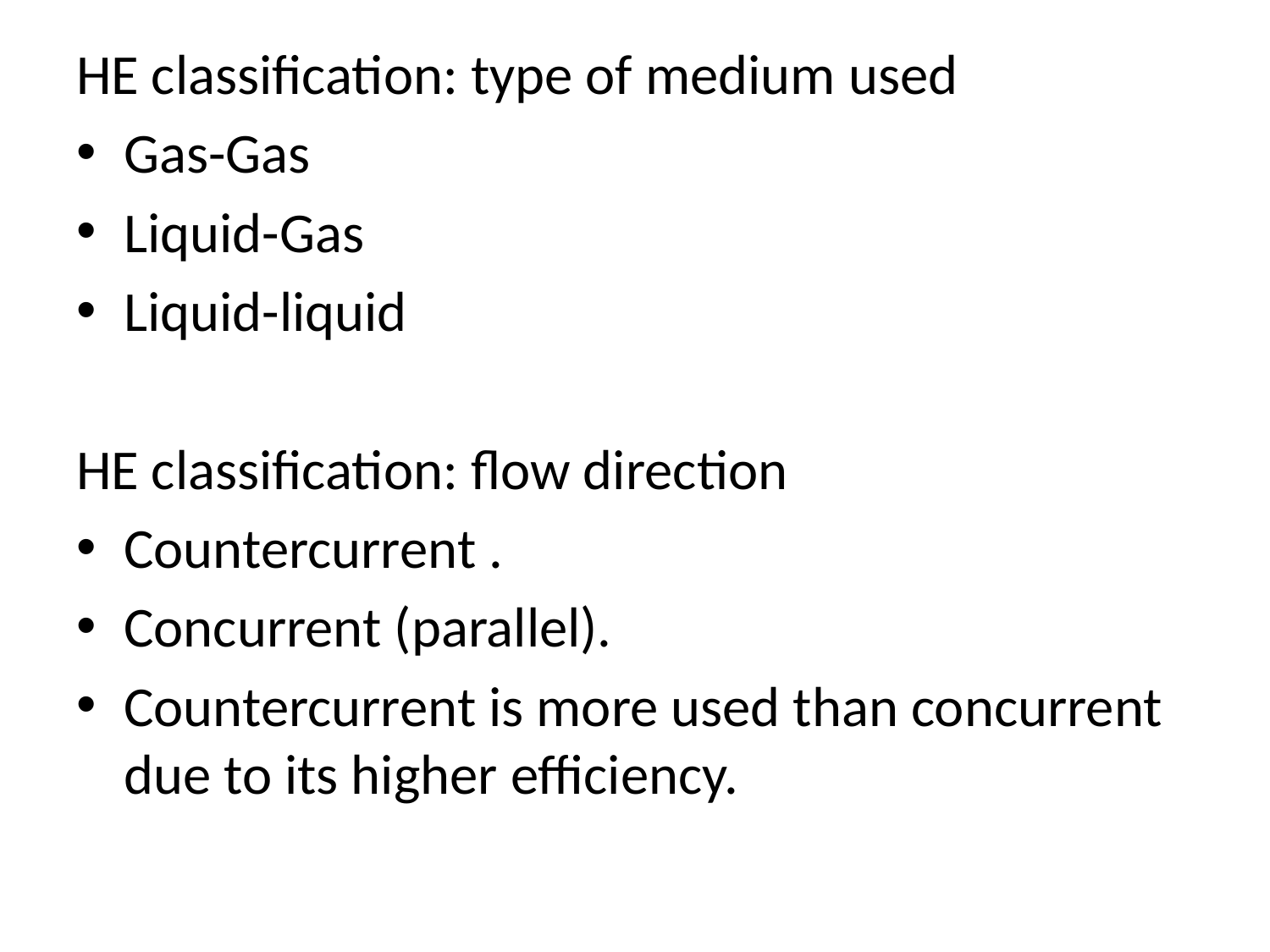

HE classification: type of medium used
Gas-Gas
Liquid-Gas
Liquid-liquid

HE classification: flow direction
Countercurrent .
Concurrent (parallel).
Countercurrent is more used than concurrent due to its higher efficiency.